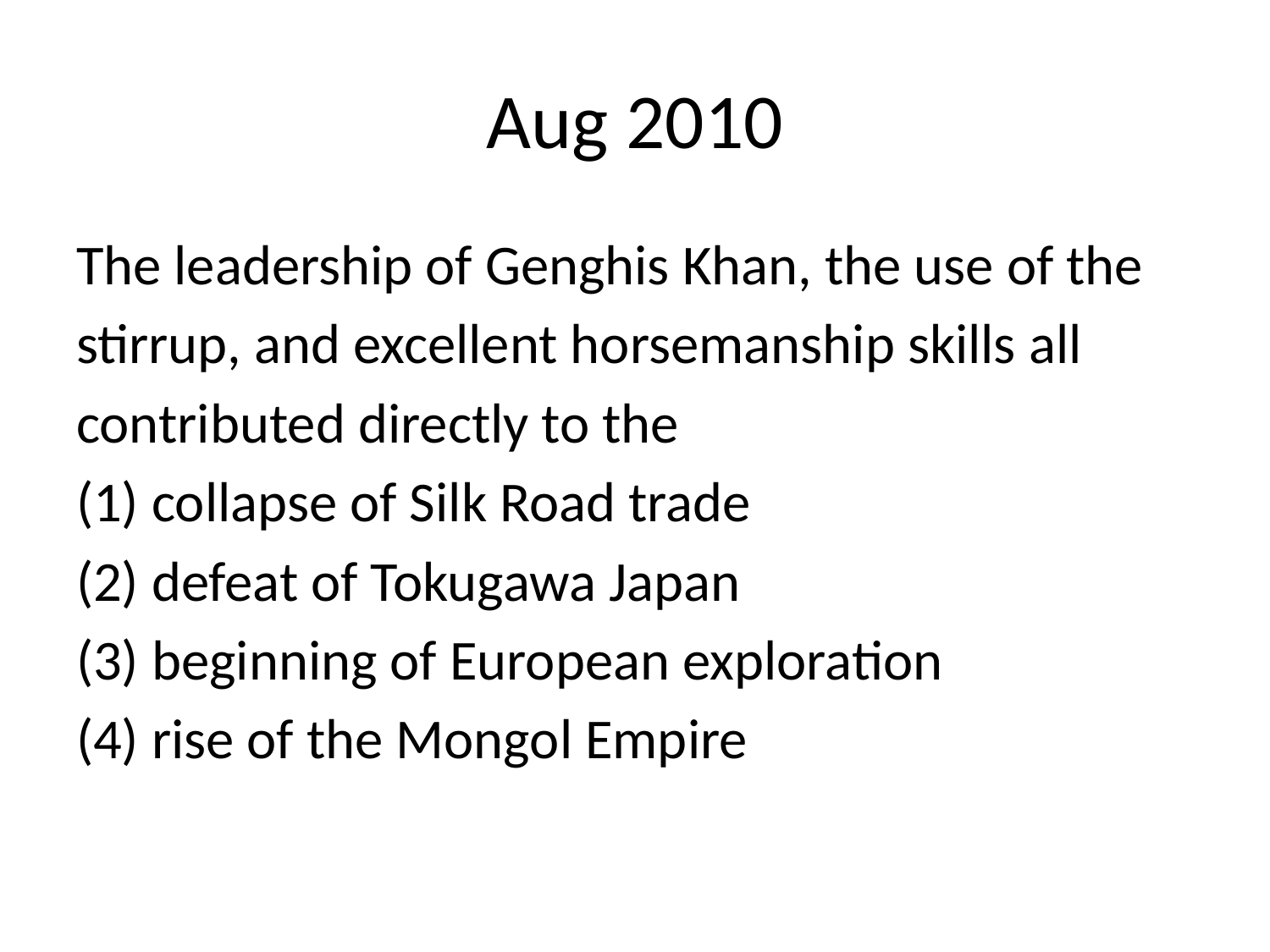

# Aug 2010
The leadership of Genghis Khan, the use of the
stirrup, and excellent horsemanship skills all
contributed directly to the
(1) collapse of Silk Road trade
(2) defeat of Tokugawa Japan
(3) beginning of European exploration
(4) rise of the Mongol Empire